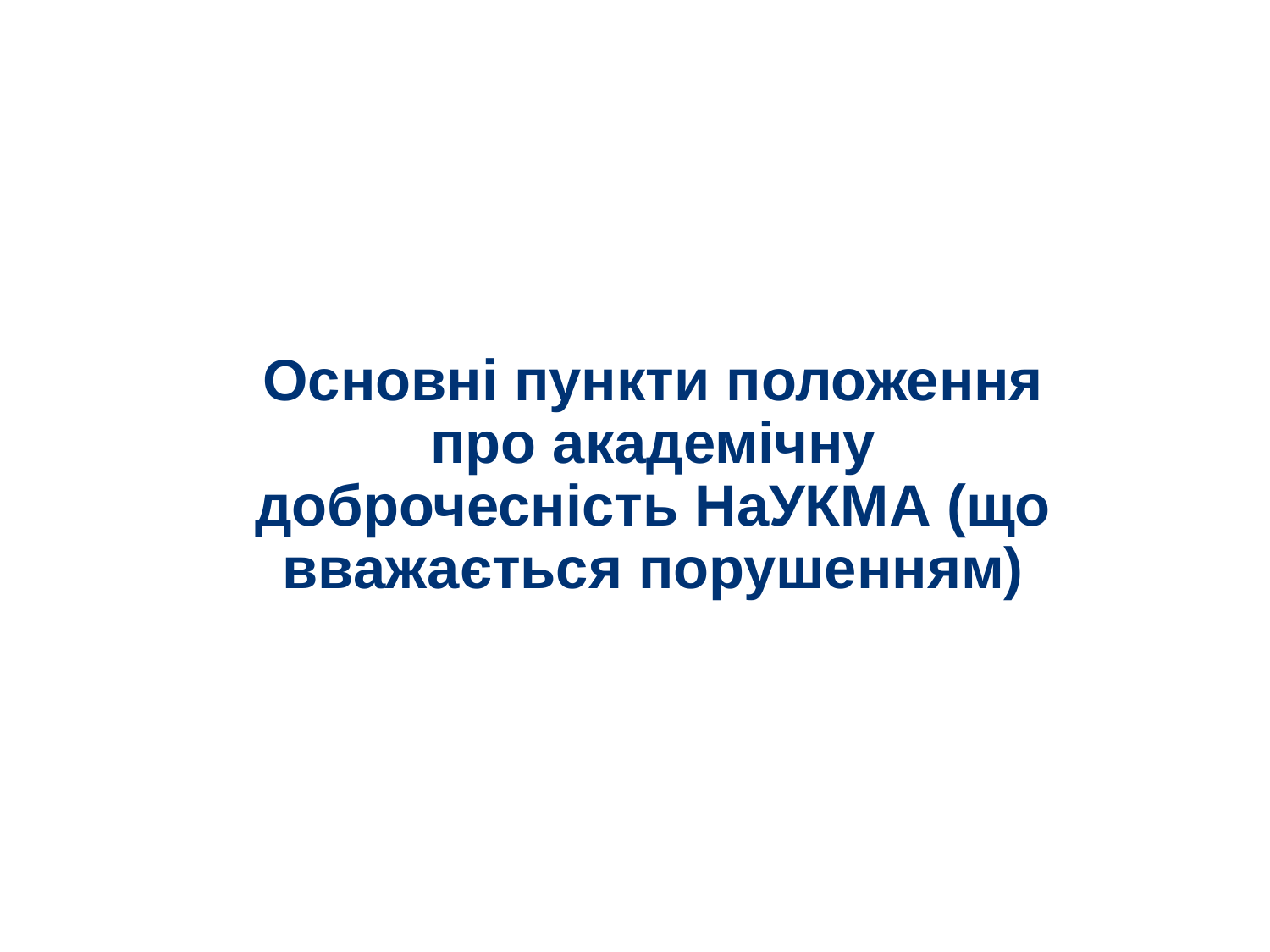

Основні пункти положення про академічну доброчесність НаУКМА (що вважається порушенням)